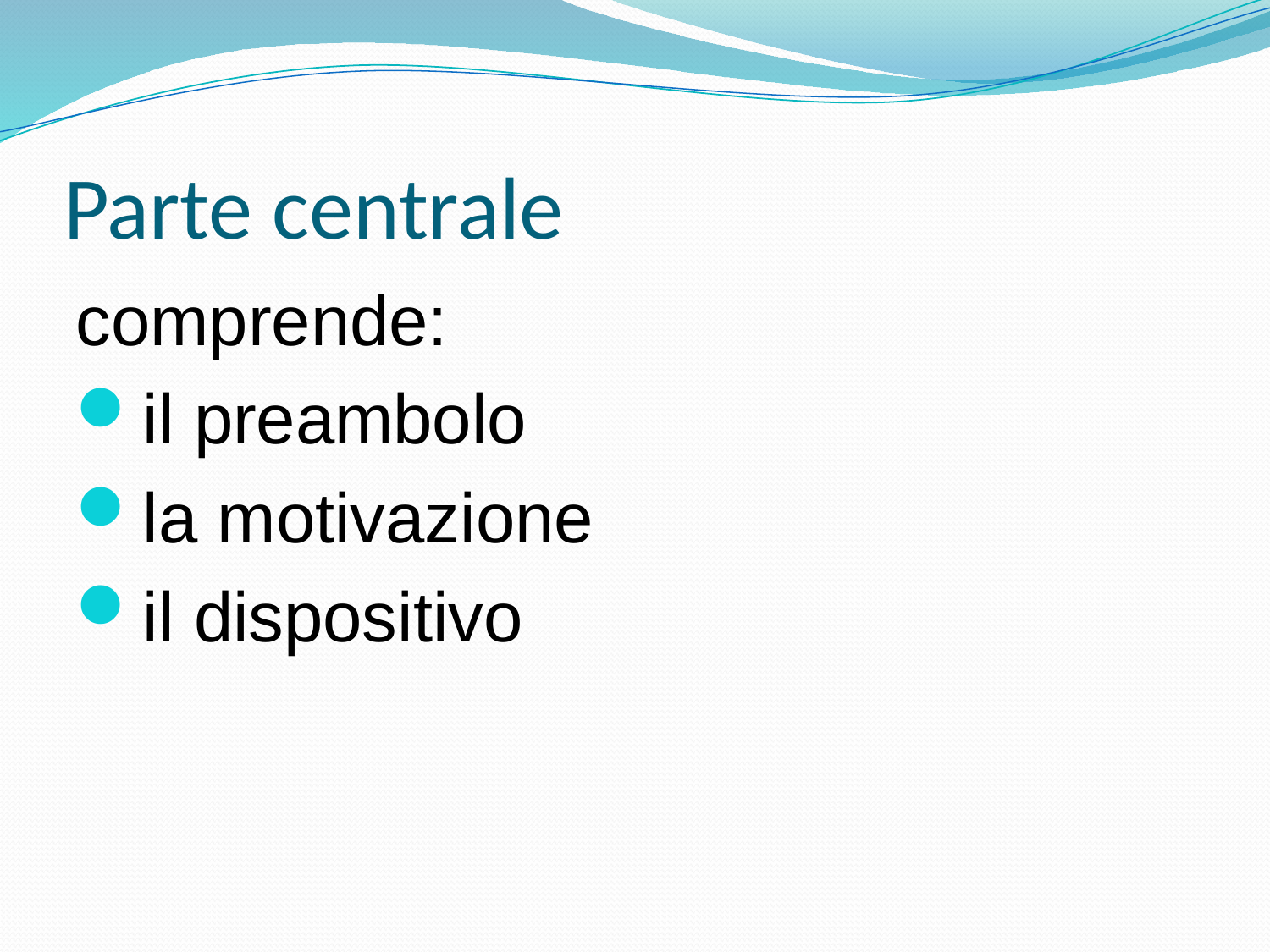

# Parte centrale
comprende:
il preambolo
la motivazione
il dispositivo